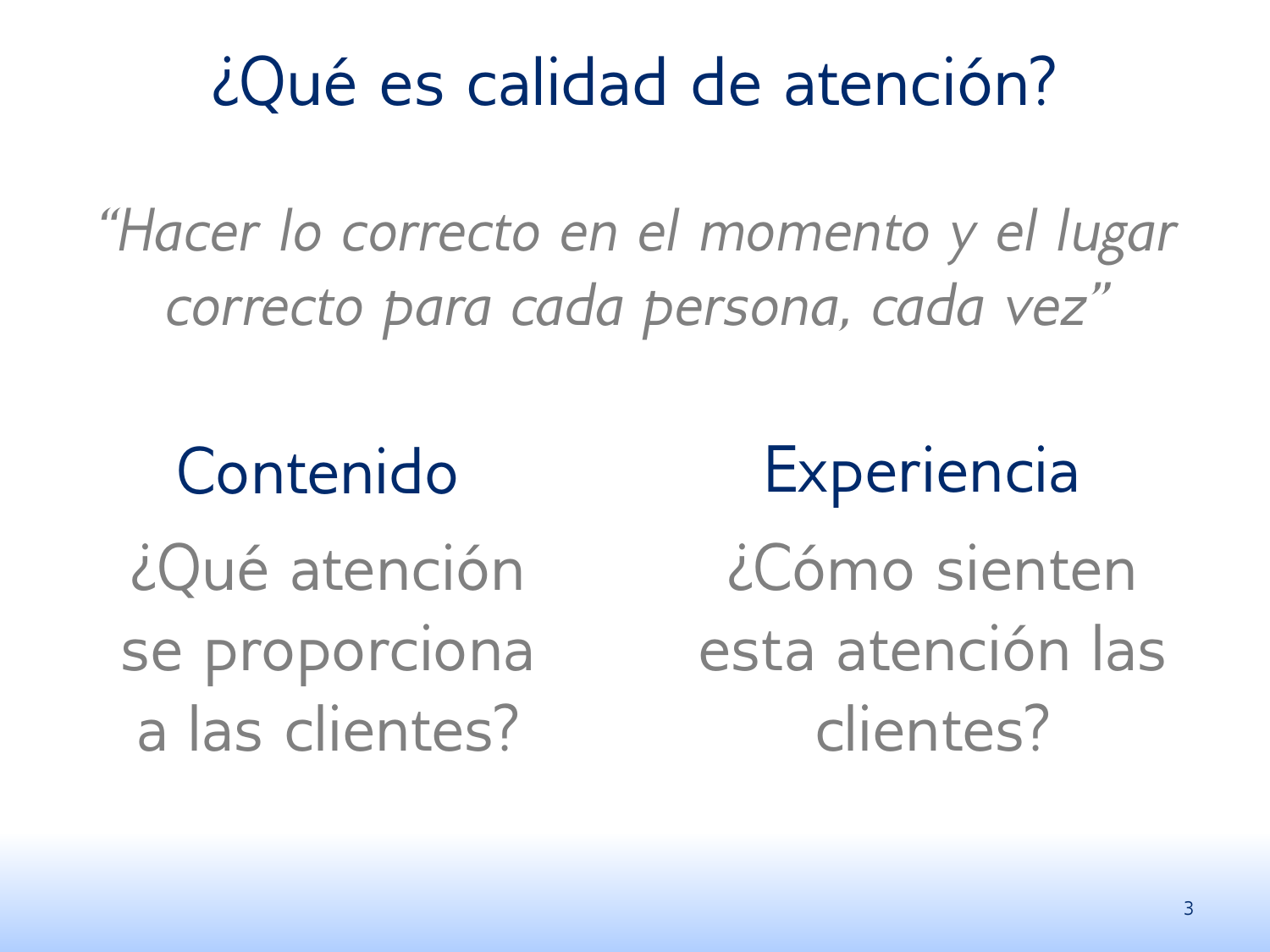

# ¿Qué es calidad de atención?
“Hacer lo correcto en el momento y el lugar correcto para cada persona, cada vez”

Experiencia
Contenido
¿Qué atención se proporciona a las clientes?
¿Cómo sienten esta atención las clientes?
3